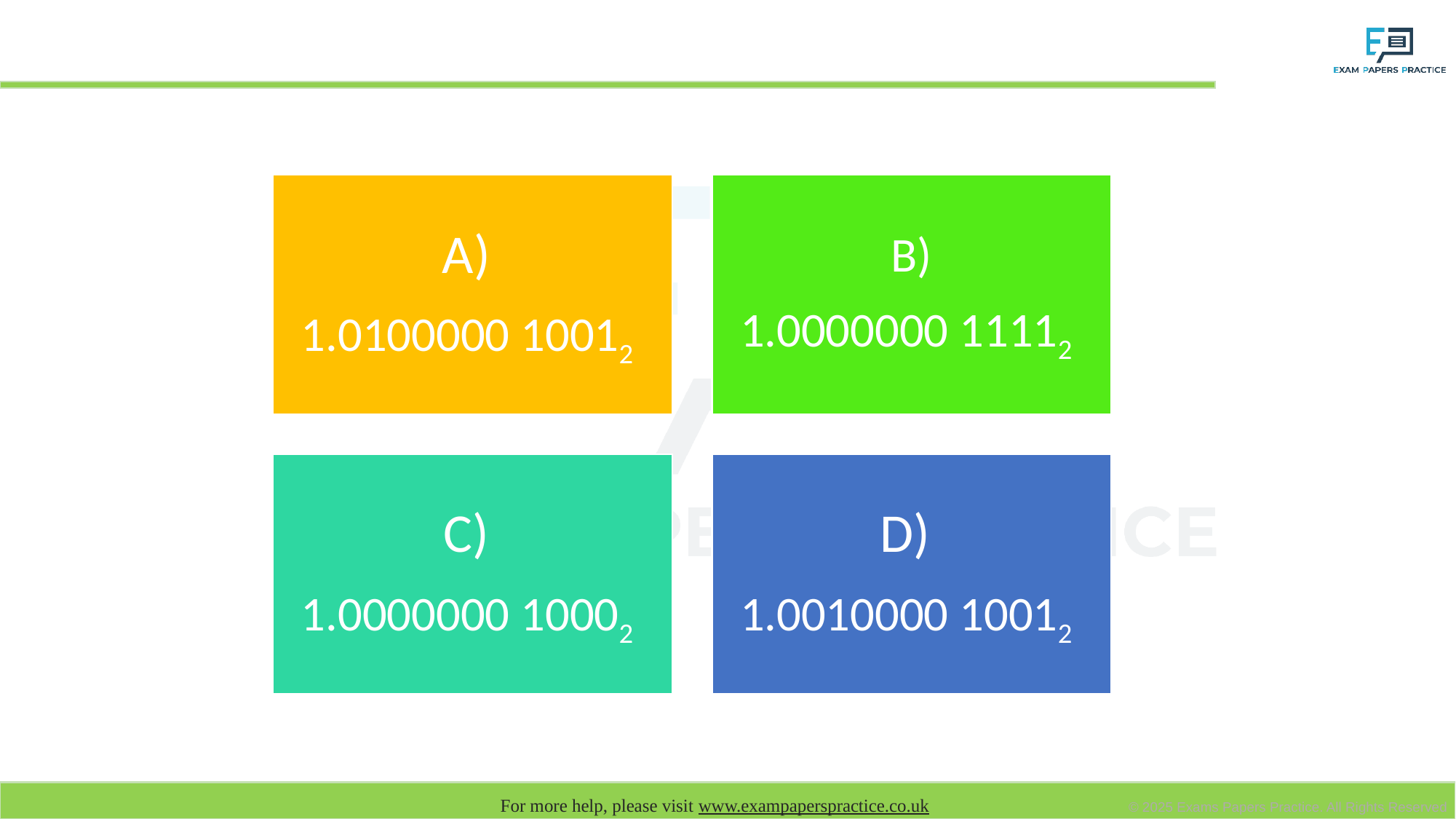

# What is -0.007812510  in normalised floating point?
A)
1.0100000 10012
B)
1.0000000 11112
C)
1.0000000 10002
D)
1.0010000 10012